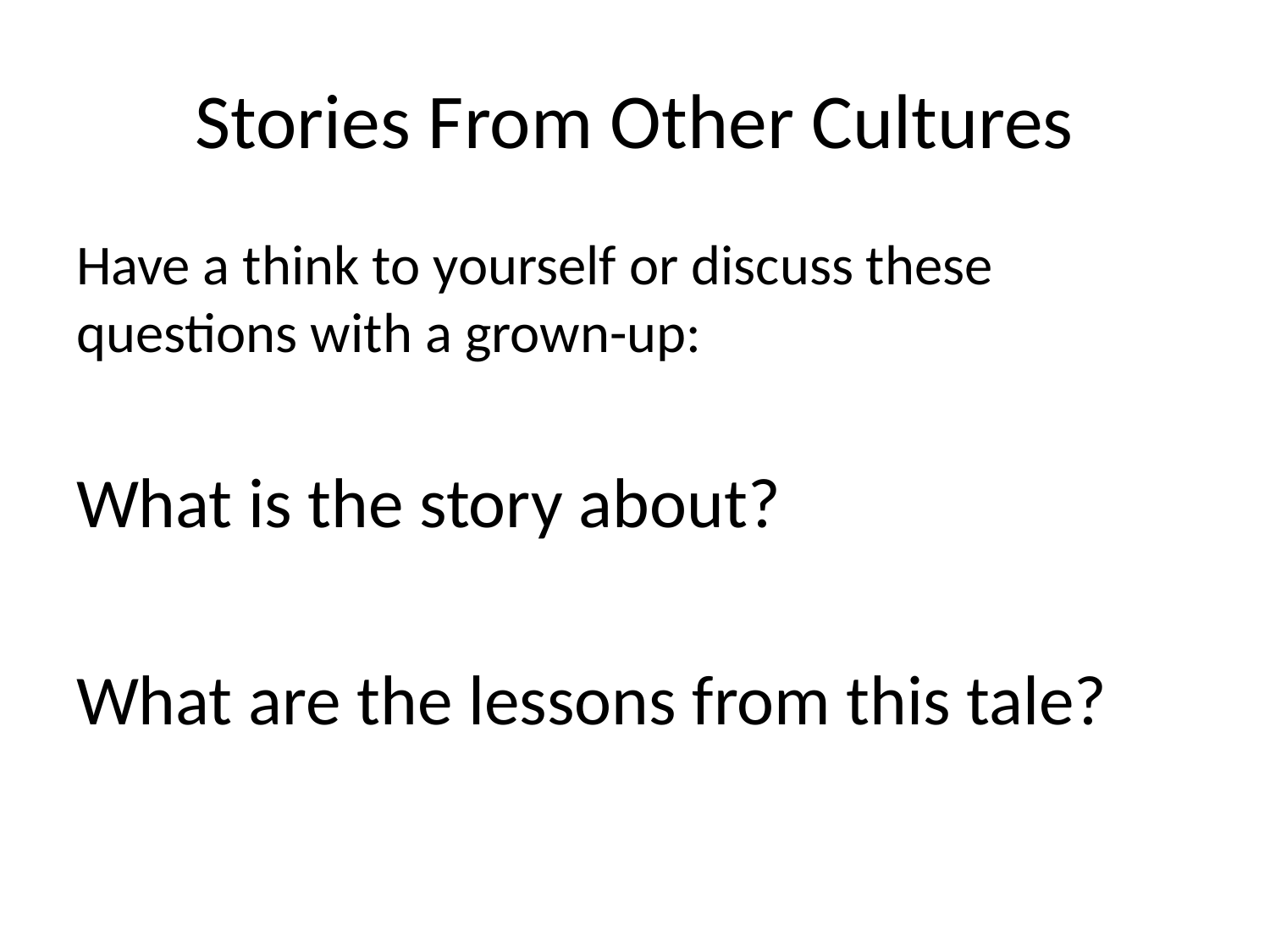

# Stories From Other Cultures
Have a think to yourself or discuss these questions with a grown-up:

What is the story about?

What are the lessons from this tale?